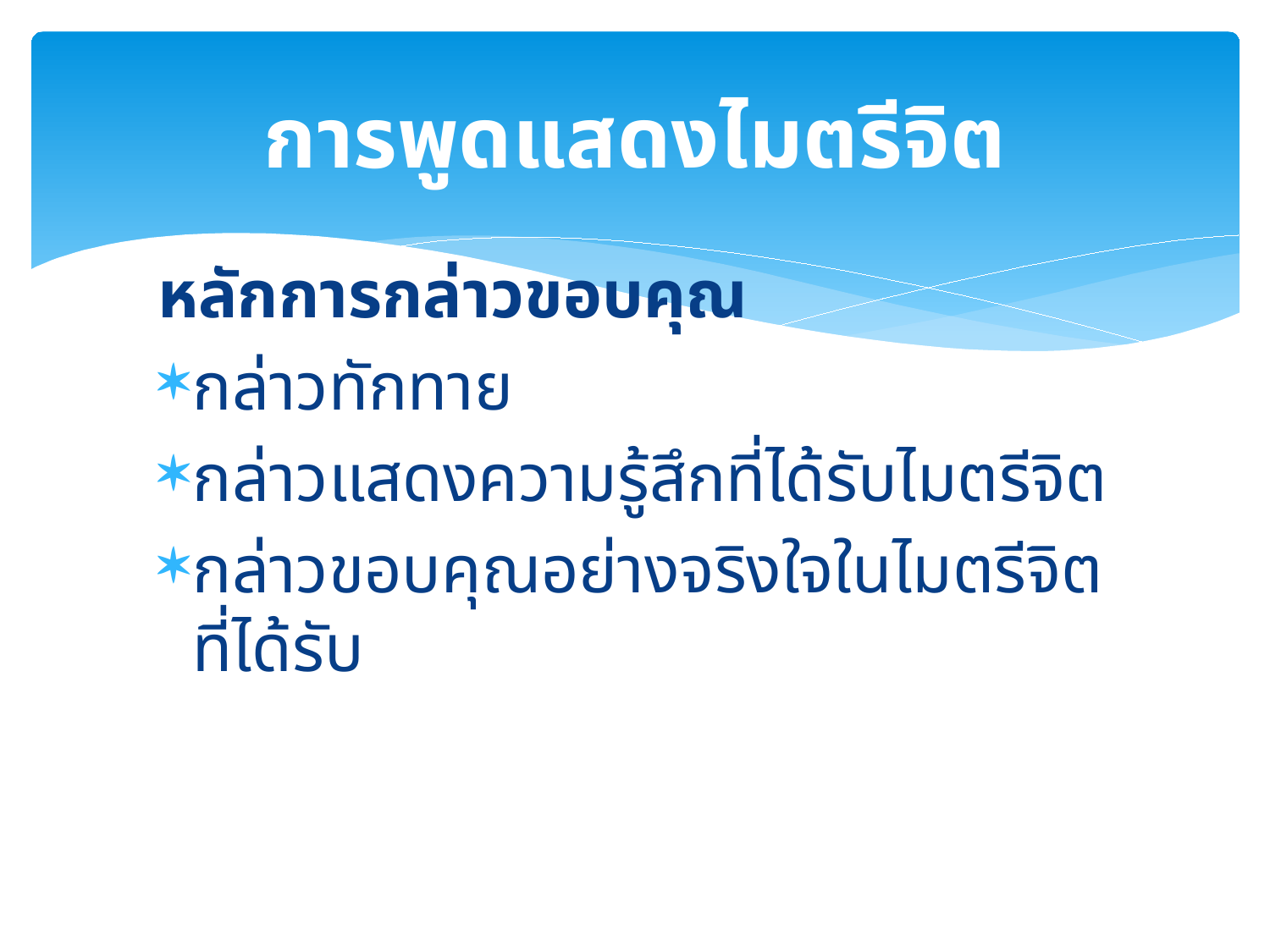

# การพูดแสดงไมตรีจิต
หลักการกล่าวขอบคุณ
กล่าวทักทาย
กล่าวแสดงความรู้สึกที่ได้รับไมตรีจิต
กล่าวขอบคุณอย่างจริงใจในไมตรีจิตที่ได้รับ